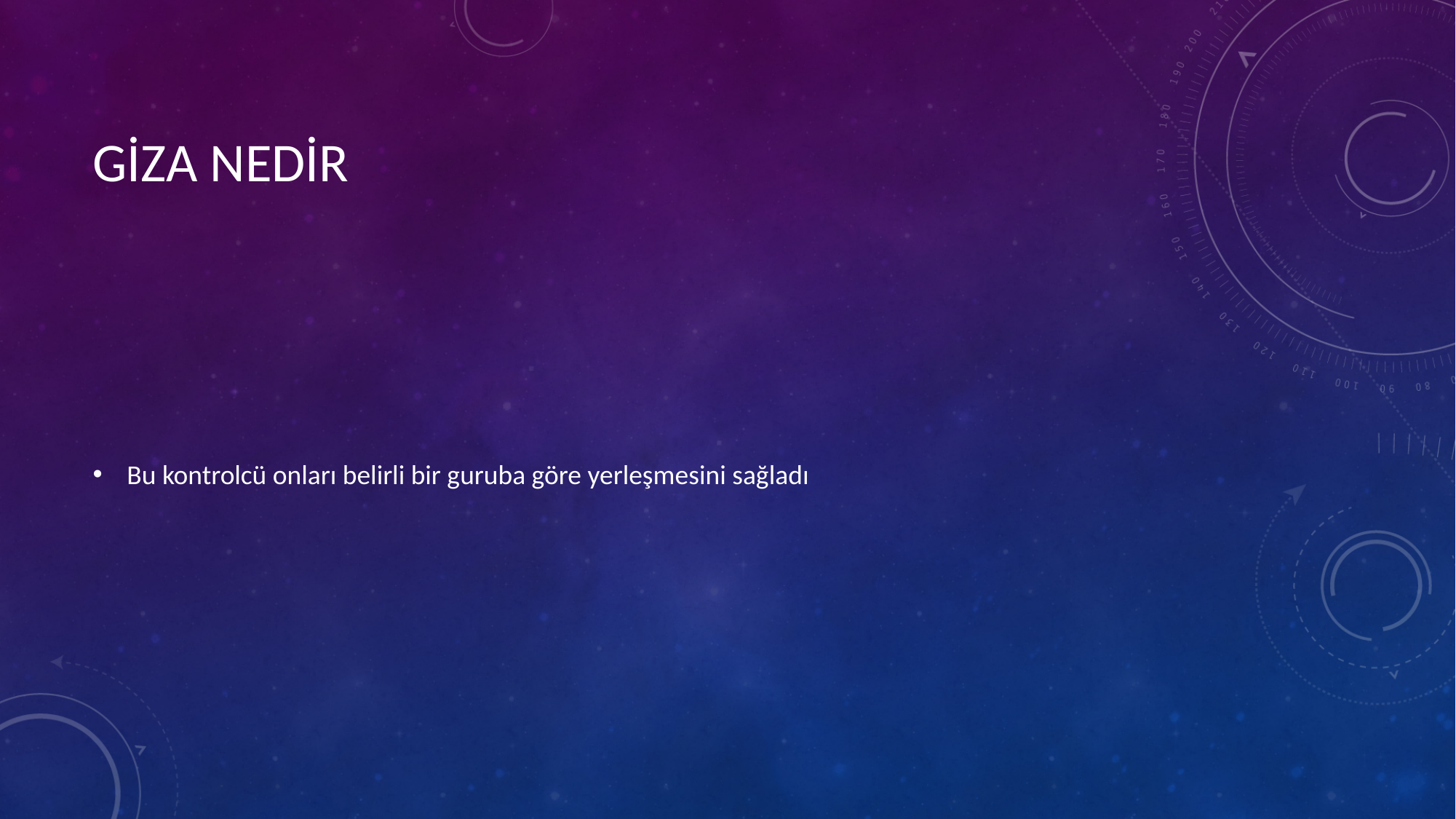

# Giza Nedir
Bu kontrolcü onları belirli bir guruba göre yerleşmesini sağladı